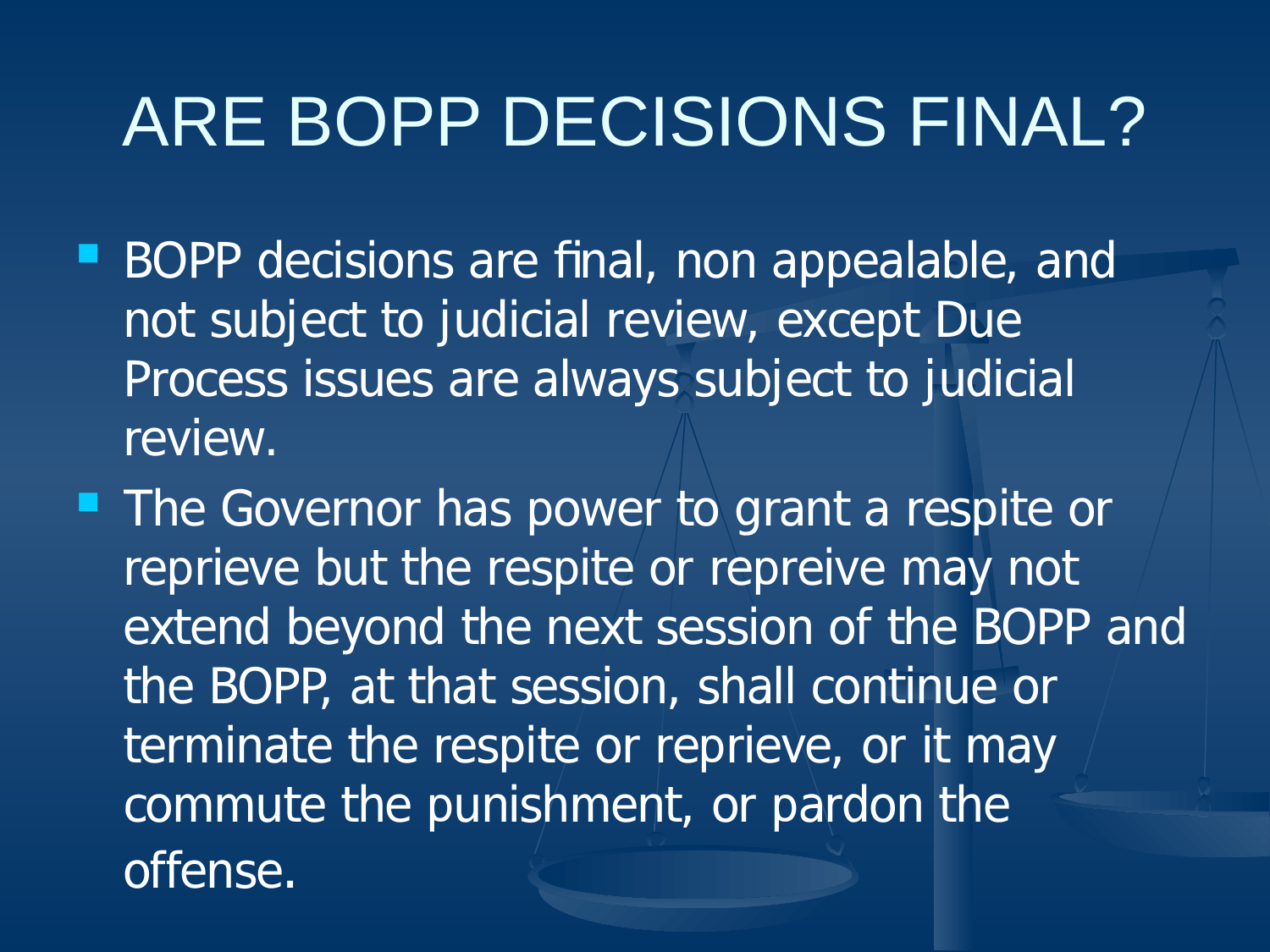

# ARE BOPP DECISIONS FINAL?
BOPP decisions are final, non appealable, and not subject to judicial review, except Due Process issues are always subject to judicial review.
The Governor has power to grant a respite or reprieve but the respite or repreive may not extend beyond the next session of the BOPP and the BOPP, at that session, shall continue or terminate the respite or reprieve, or it may commute the punishment, or pardon the offense.